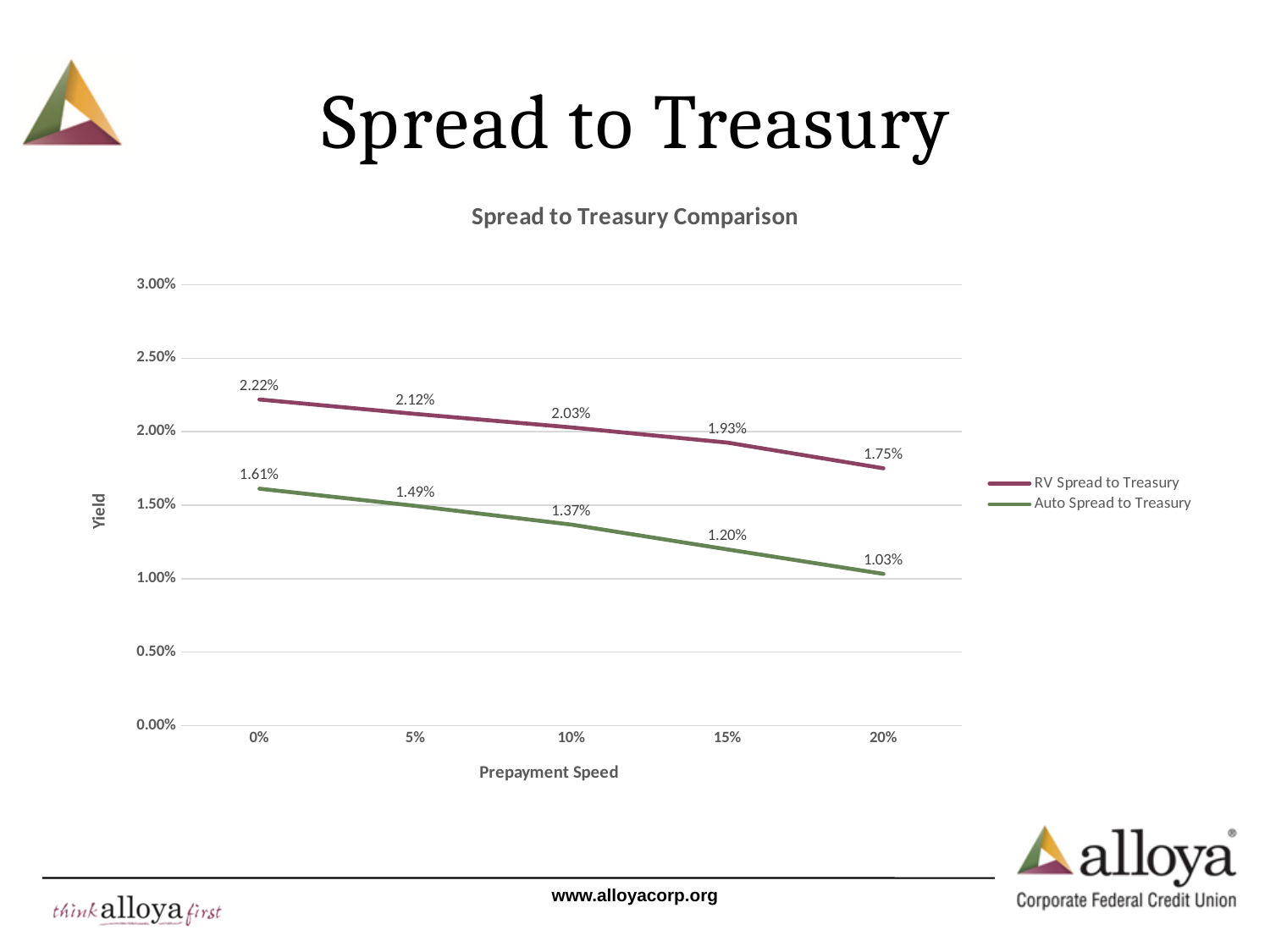

# Spread to Treasury

### Chart: Spread to Treasury Comparison

| Category | RV Spread to Treasury | Auto Spread to Treasury |
|---|---|---|
|  | 0.022189812211893895 | 0.01612500000000001 |
|  | 0.021209562238561006 | 0.014950000000000005 |
|  | 0.02029022954600865 | 0.013675000000000003 |
|  | 0.01925700266529115 | 0.011991666666666668 |
|  | 0.017510363153710063 | 0.010325000000000004 |